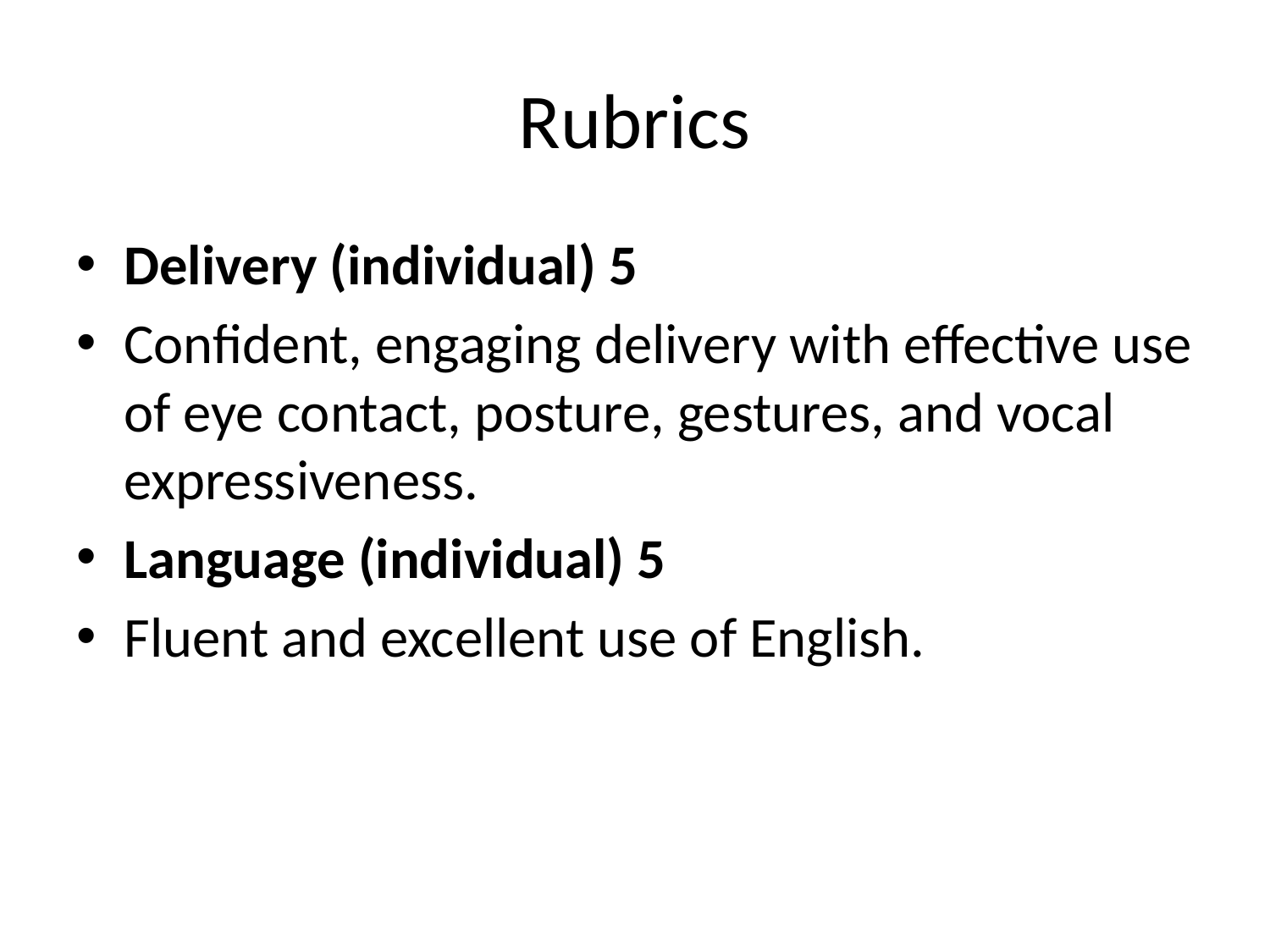

# Rubrics
Delivery (individual) 5
Confident, engaging delivery with effective use of eye contact, posture, gestures, and vocal expressiveness.
Language (individual) 5
Fluent and excellent use of English.